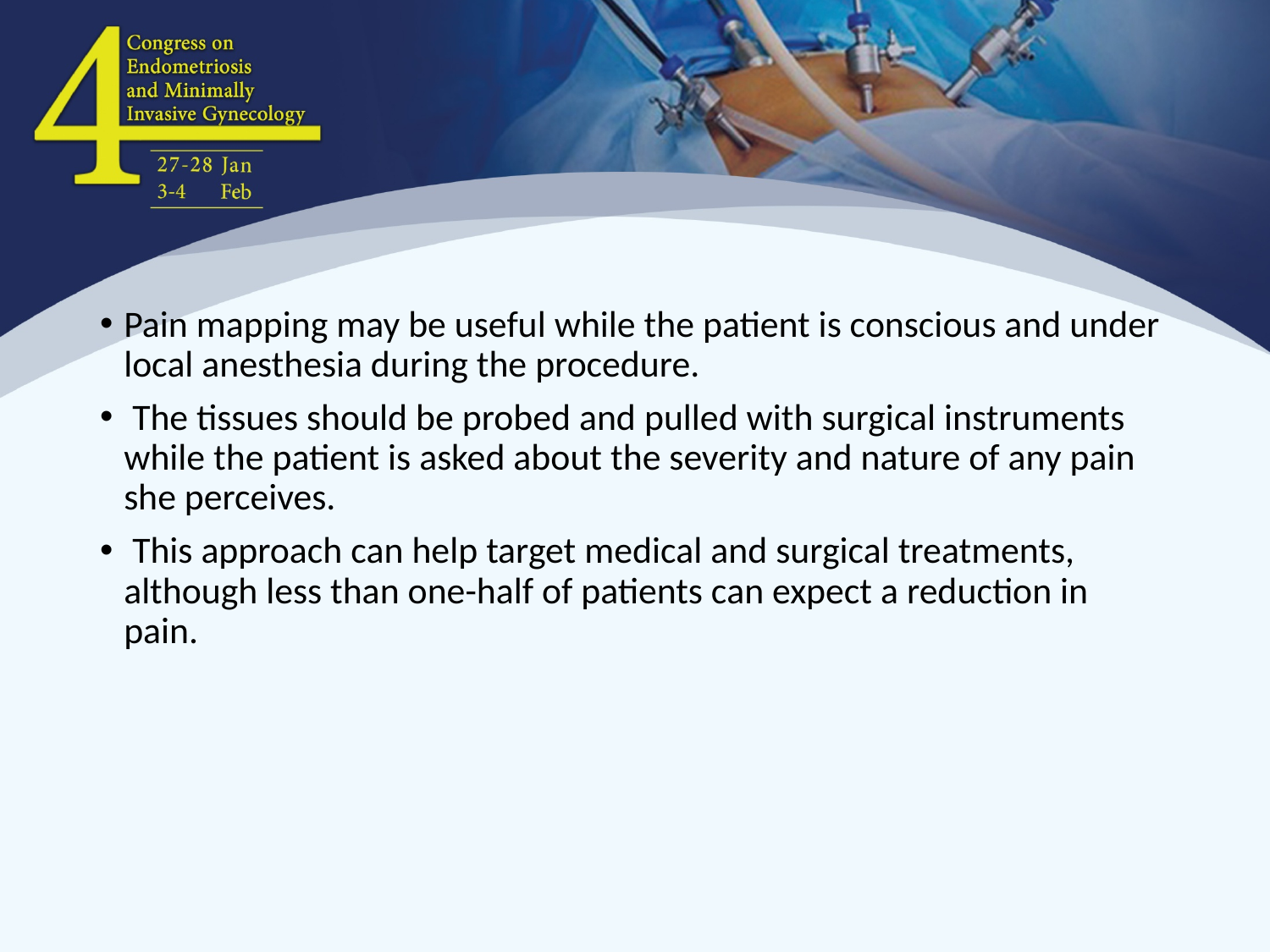

Pain mapping may be useful while the patient is conscious and under local anesthesia during the procedure.
 The tissues should be probed and pulled with surgical instruments while the patient is asked about the severity and nature of any pain she perceives.
 This approach can help target medical and surgical treatments, although less than one-half of patients can expect a reduction in pain.